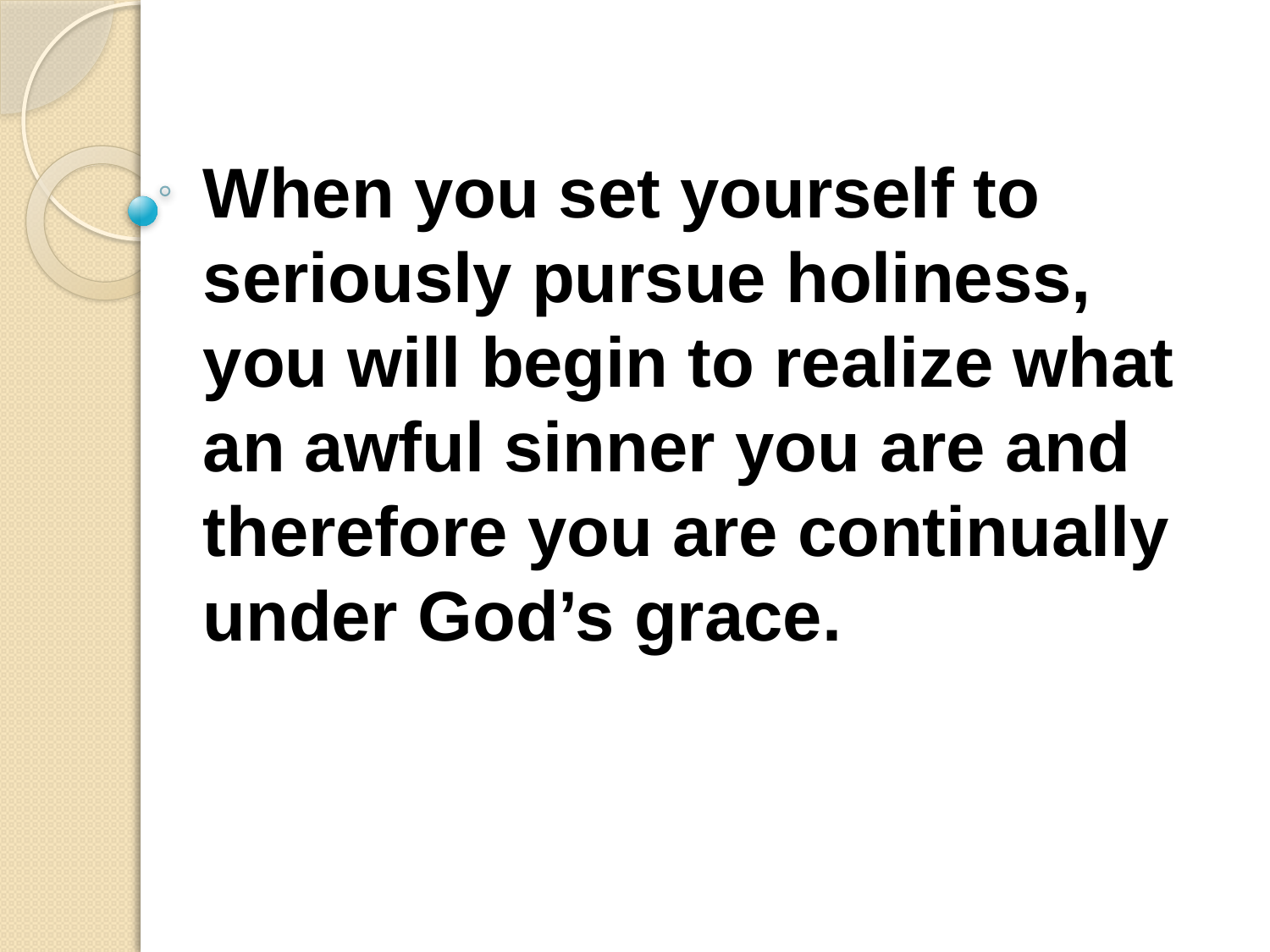

When you set yourself to seriously pursue holiness, you will begin to realize what an awful sinner you are and therefore you are continually under God’s grace.